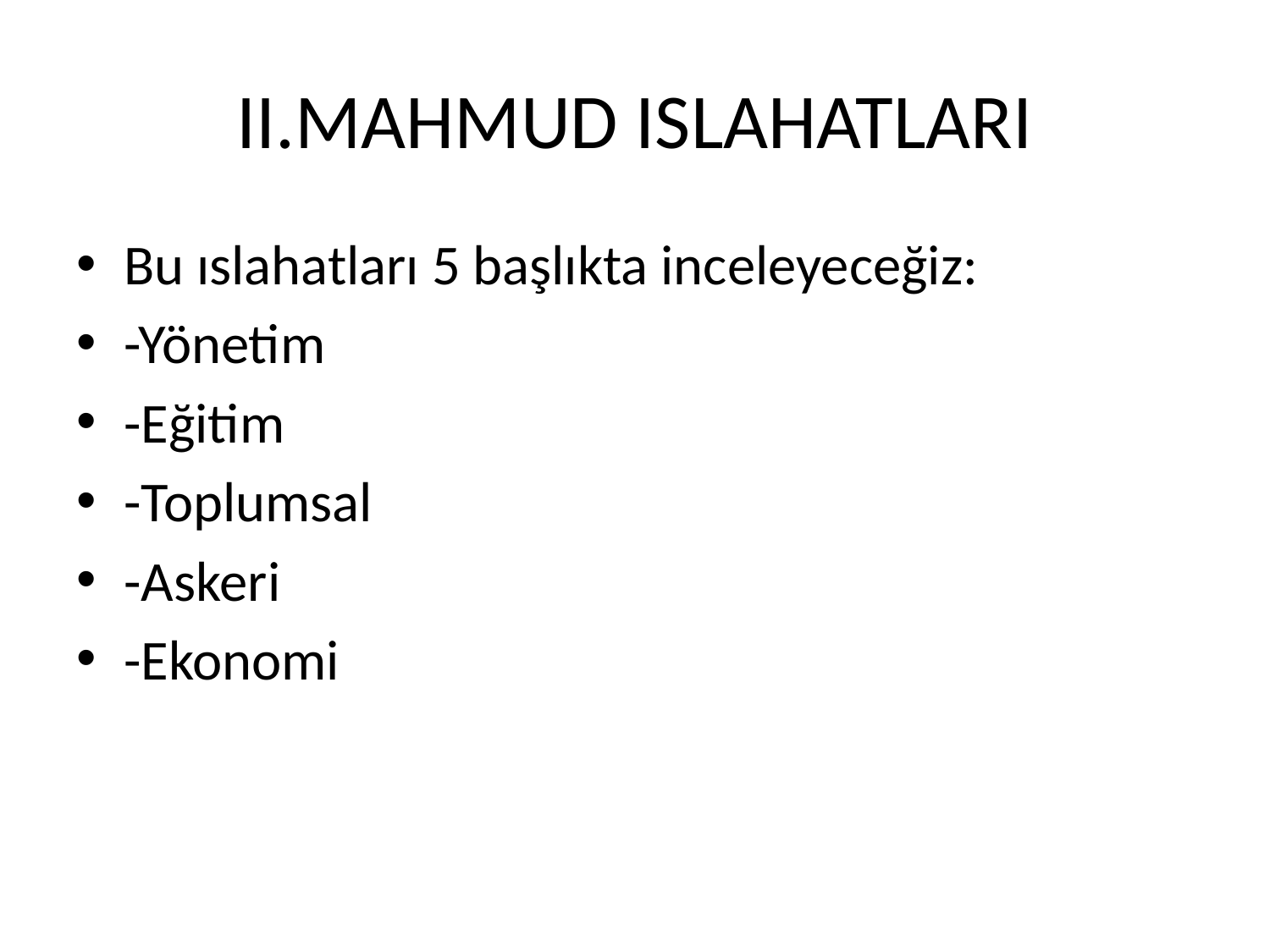

# II.MAHMUD ISLAHATLARI
Bu ıslahatları 5 başlıkta inceleyeceğiz:
-Yönetim
-Eğitim
-Toplumsal
-Askeri
-Ekonomi